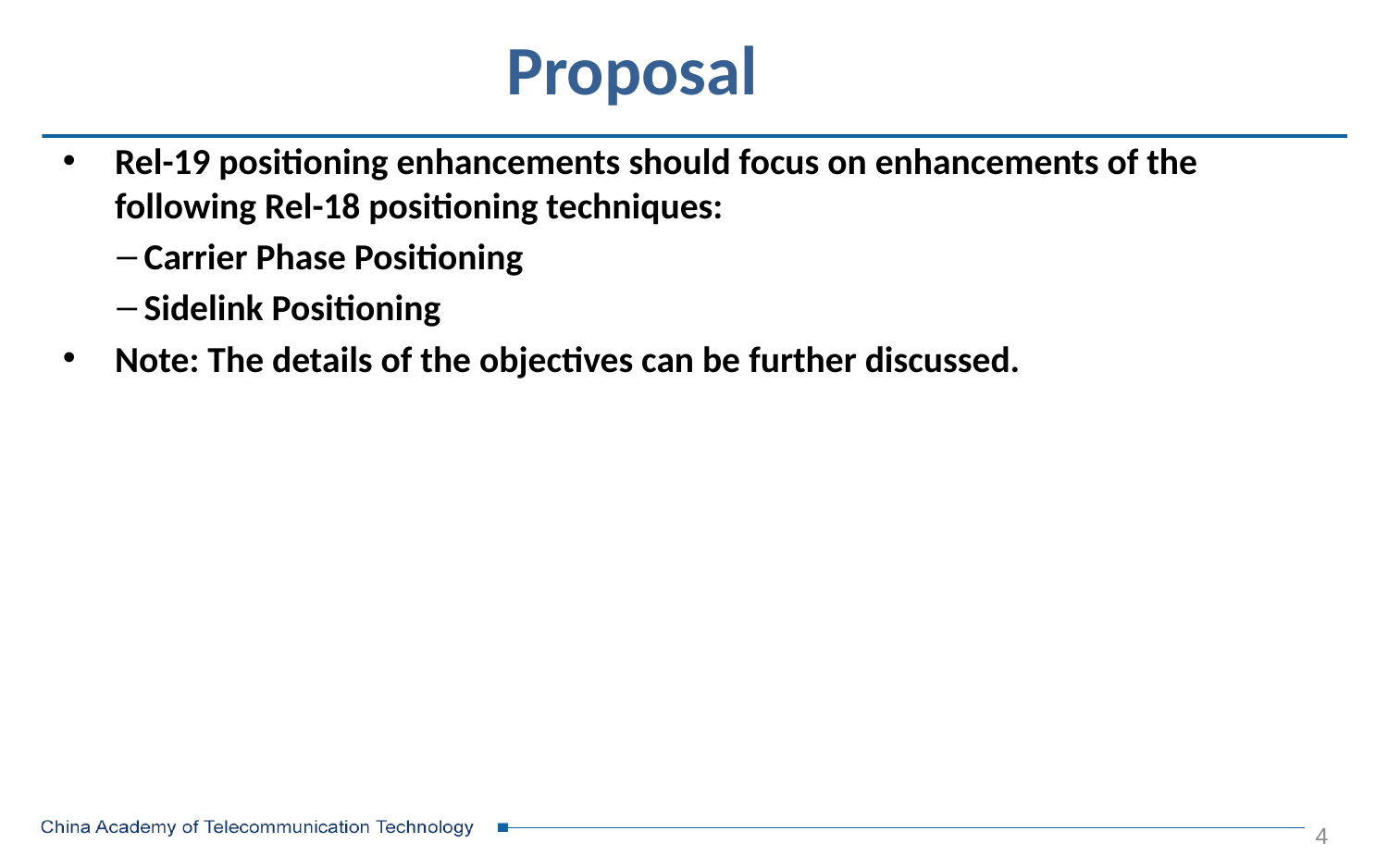

# Proposal
Rel-19 positioning enhancements should focus on enhancements of the following Rel-18 positioning techniques:
Carrier Phase Positioning
Sidelink Positioning
Note: The details of the objectives can be further discussed.

4